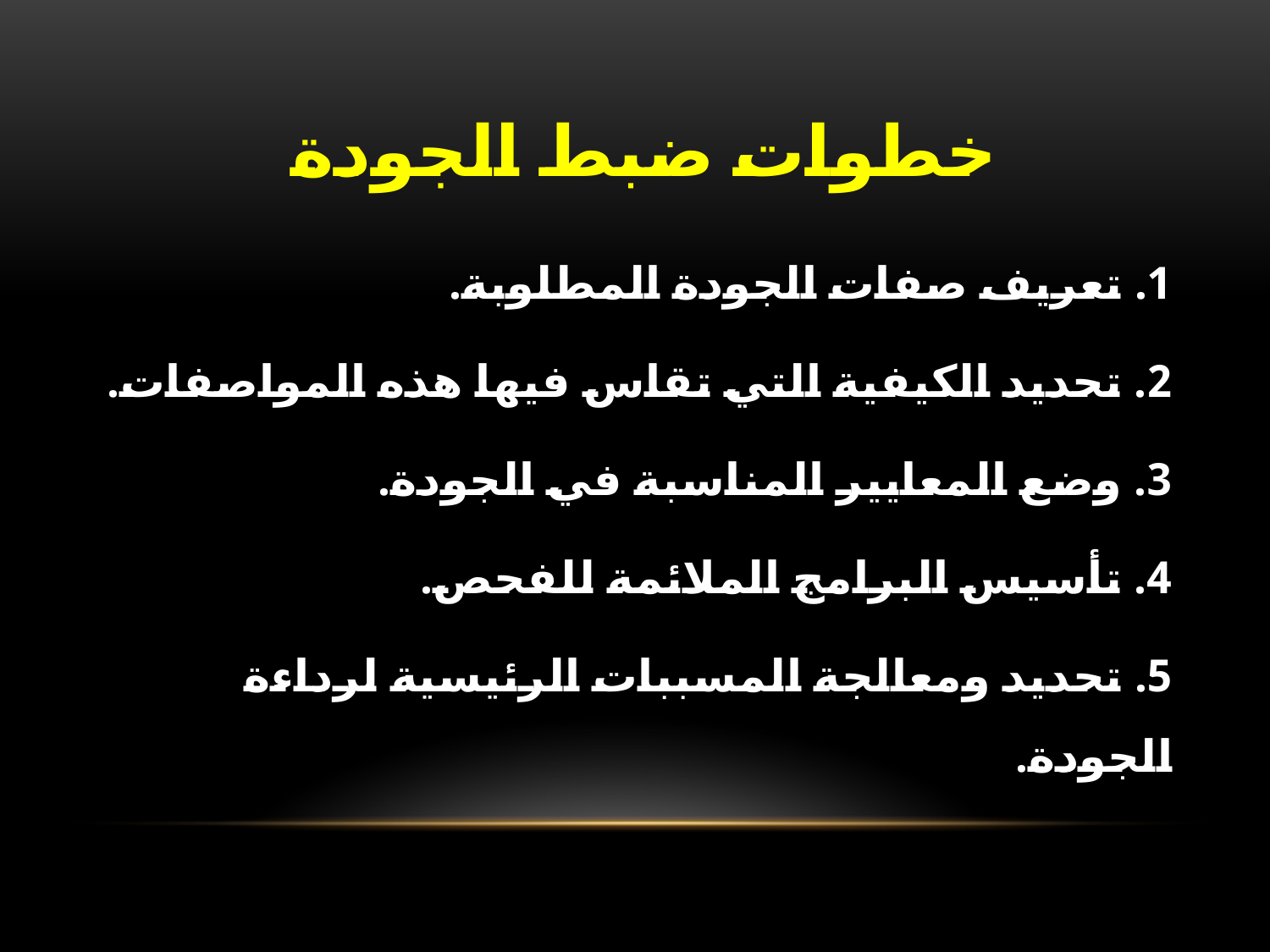

# خطوات ضبط الجودة
1. تعريف صفات الجودة المطلوبة.
2. تحديد الكيفية التي تقاس فيها هذه المواصفات.
3. وضع المعايير المناسبة في الجودة.
4. تأسيس البرامج الملائمة للفحص.
5. تحديد ومعالجة المسببات الرئيسية لرداءة الجودة.